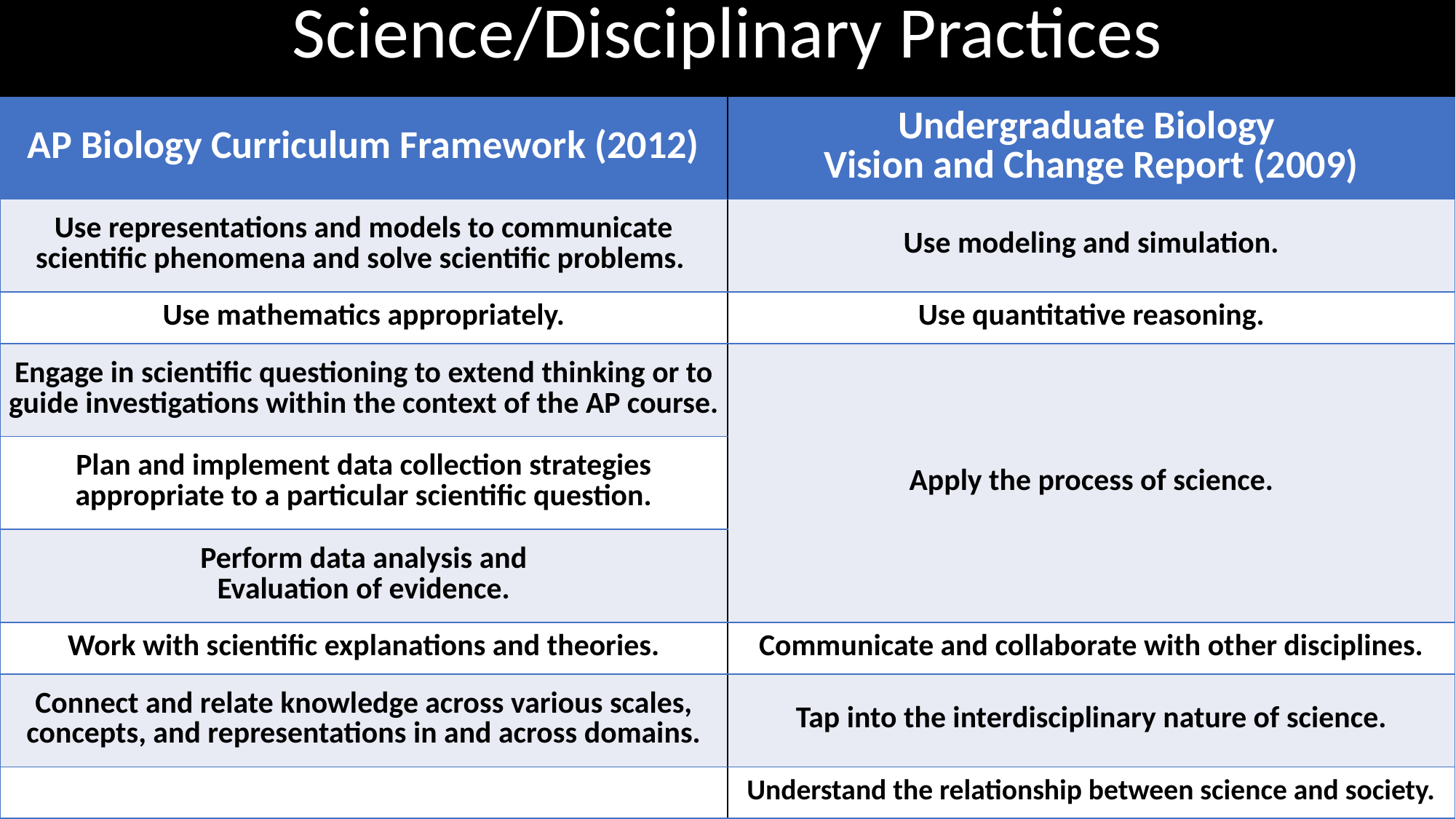

# Science/Disciplinary Practices
| AP Biology Curriculum Framework (2012) | Undergraduate Biology Vision and Change Report (2009) |
| --- | --- |
| Use representations and models to communicate scientific phenomena and solve scientific problems. | Use modeling and simulation. |
| Use mathematics appropriately. | Use quantitative reasoning. |
| Engage in scientific questioning to extend thinking or to guide investigations within the context of the AP course. | Apply the process of science. |
| Plan and implement data collection strategies appropriate to a particular scientific question. |  |
| Perform data analysis and Evaluation of evidence. |  |
| Work with scientific explanations and theories. | Communicate and collaborate with other disciplines. |
| Connect and relate knowledge across various scales, concepts, and representations in and across domains. | Tap into the interdisciplinary nature of science. |
|  | Understand the relationship between science and society. |